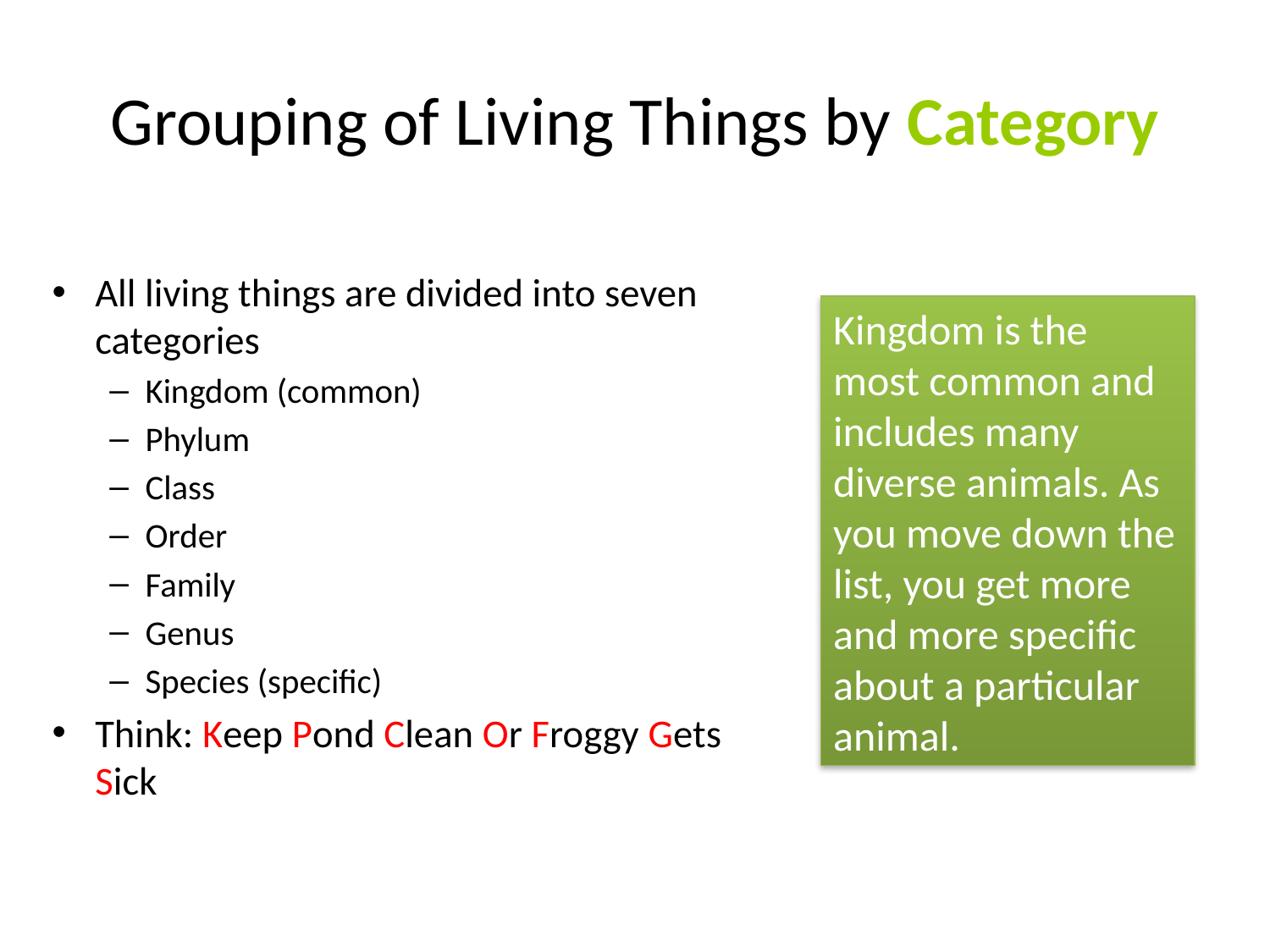

# Grouping of Living Things by Category
All living things are divided into seven categories
Kingdom (common)
Phylum
Class
Order
Family
Genus
Species (specific)
Think: Keep Pond Clean Or Froggy Gets Sick
Kingdom is the most common and includes many diverse animals. As you move down the list, you get more and more specific about a particular animal.